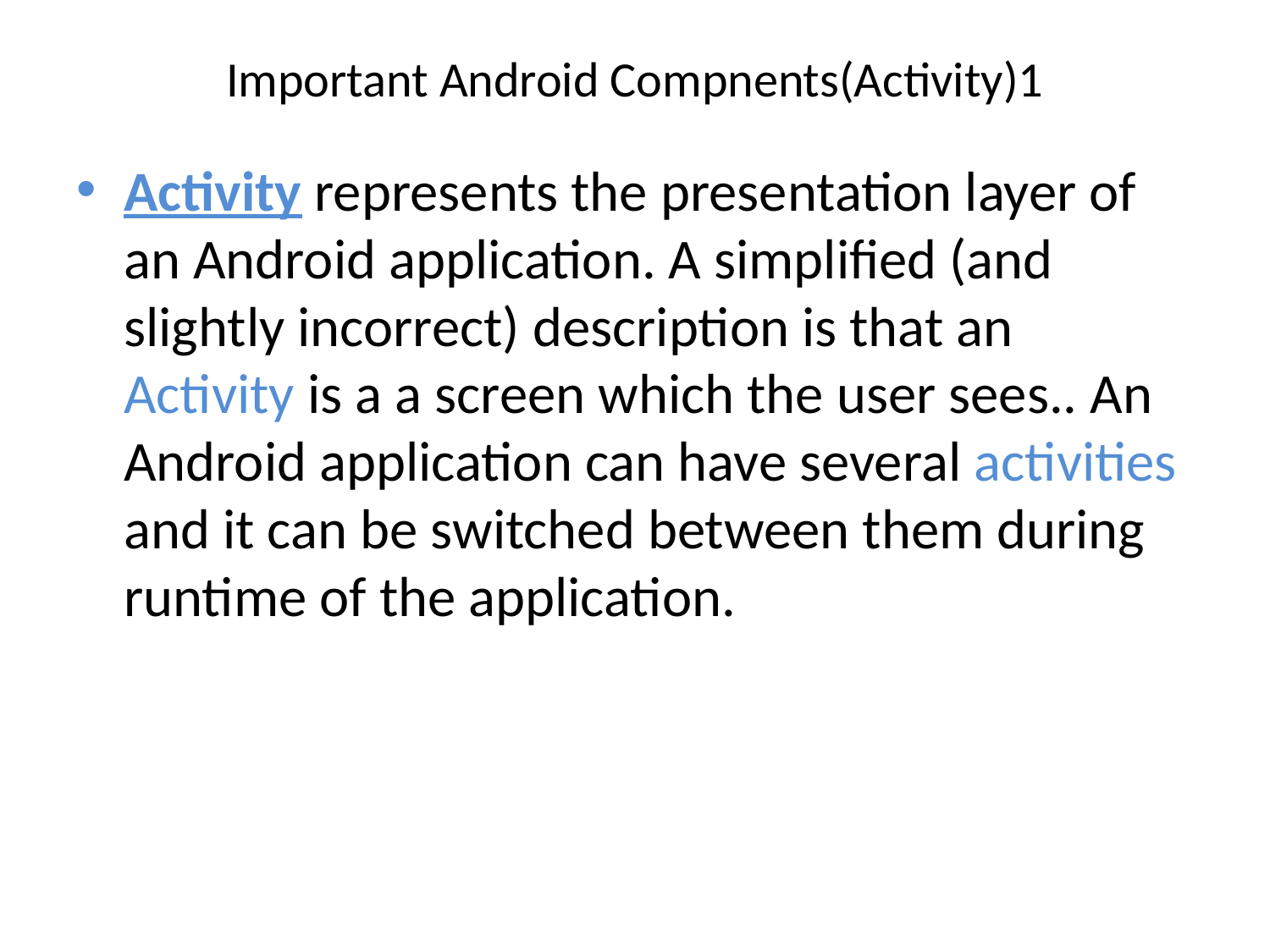

# Important Android Compnents(Activity)1
Activity represents the presentation layer of an Android application. A simplified (and slightly incorrect) description is that an Activity is a a screen which the user sees.. An Android application can have several activities and it can be switched between them during runtime of the application.